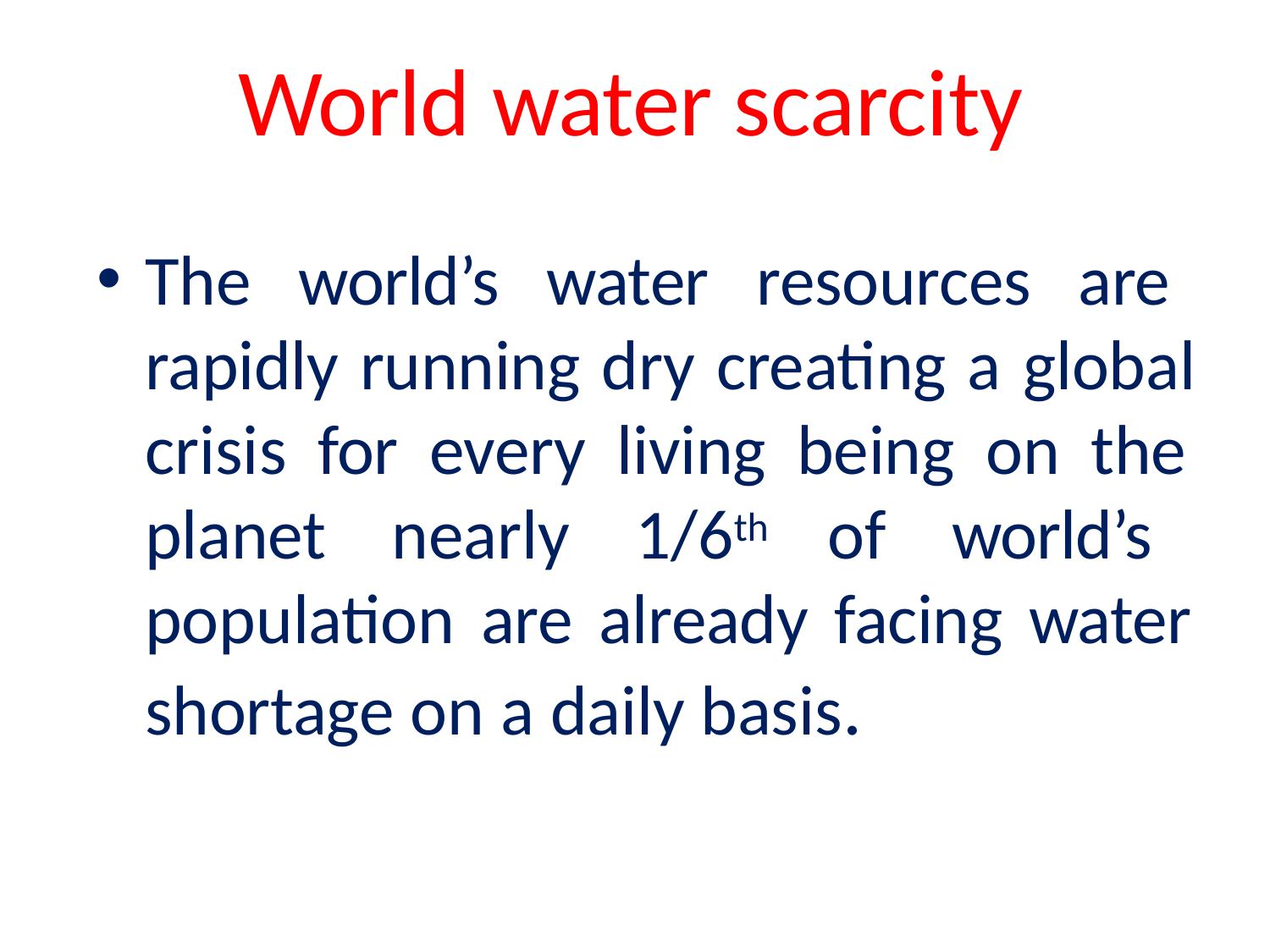

# World water scarcity
The world’s water resources are  rapidly running dry creating a global  crisis for every living being on the  planet nearly 1/6th of world’s  population are already facing water  shortage on a daily basis.